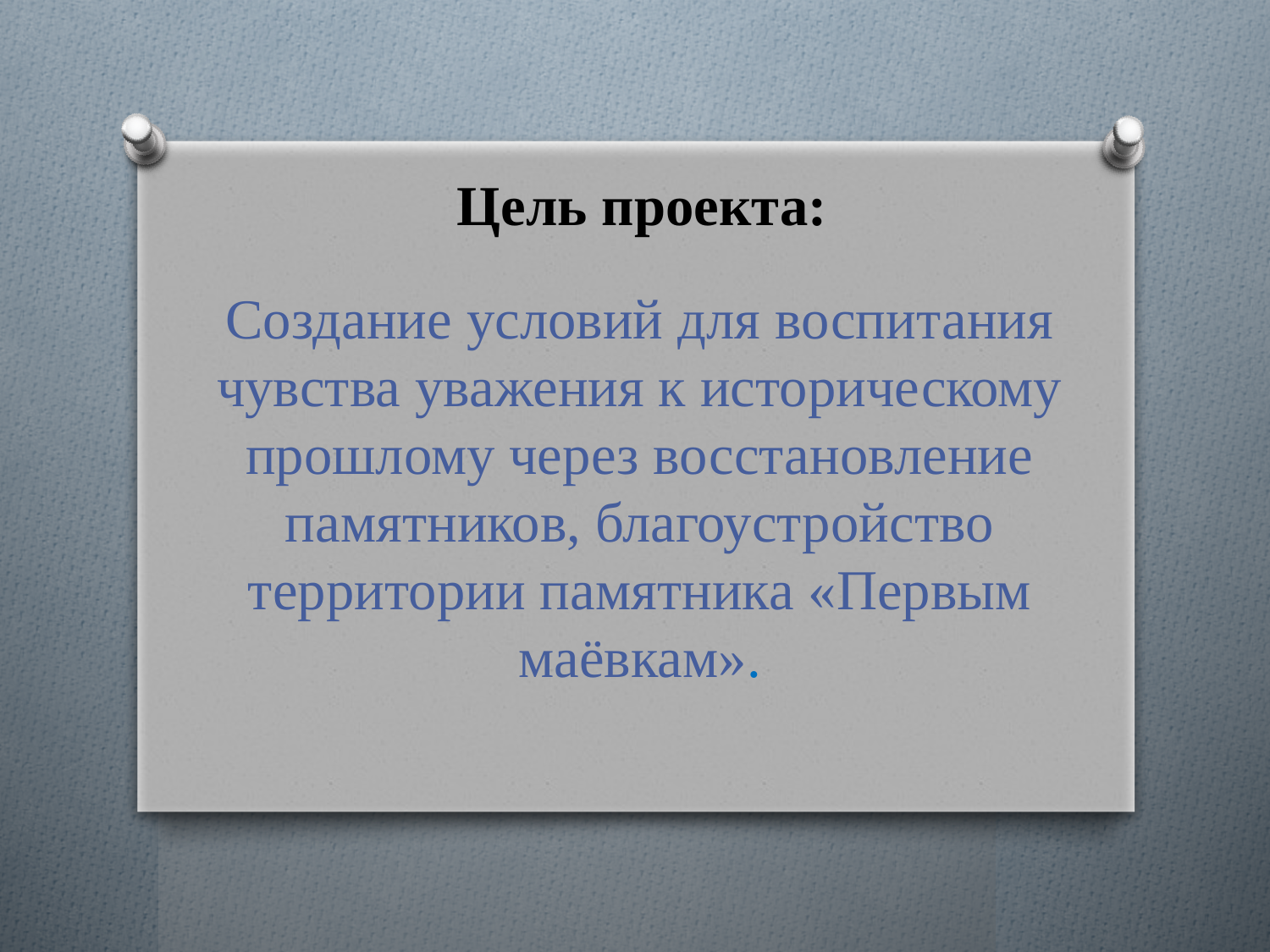

# Цель проекта:
Создание условий для воспитания чувства уважения к историческому прошлому через восстановление памятников, благоустройство территории памятника «Первым маёвкам».